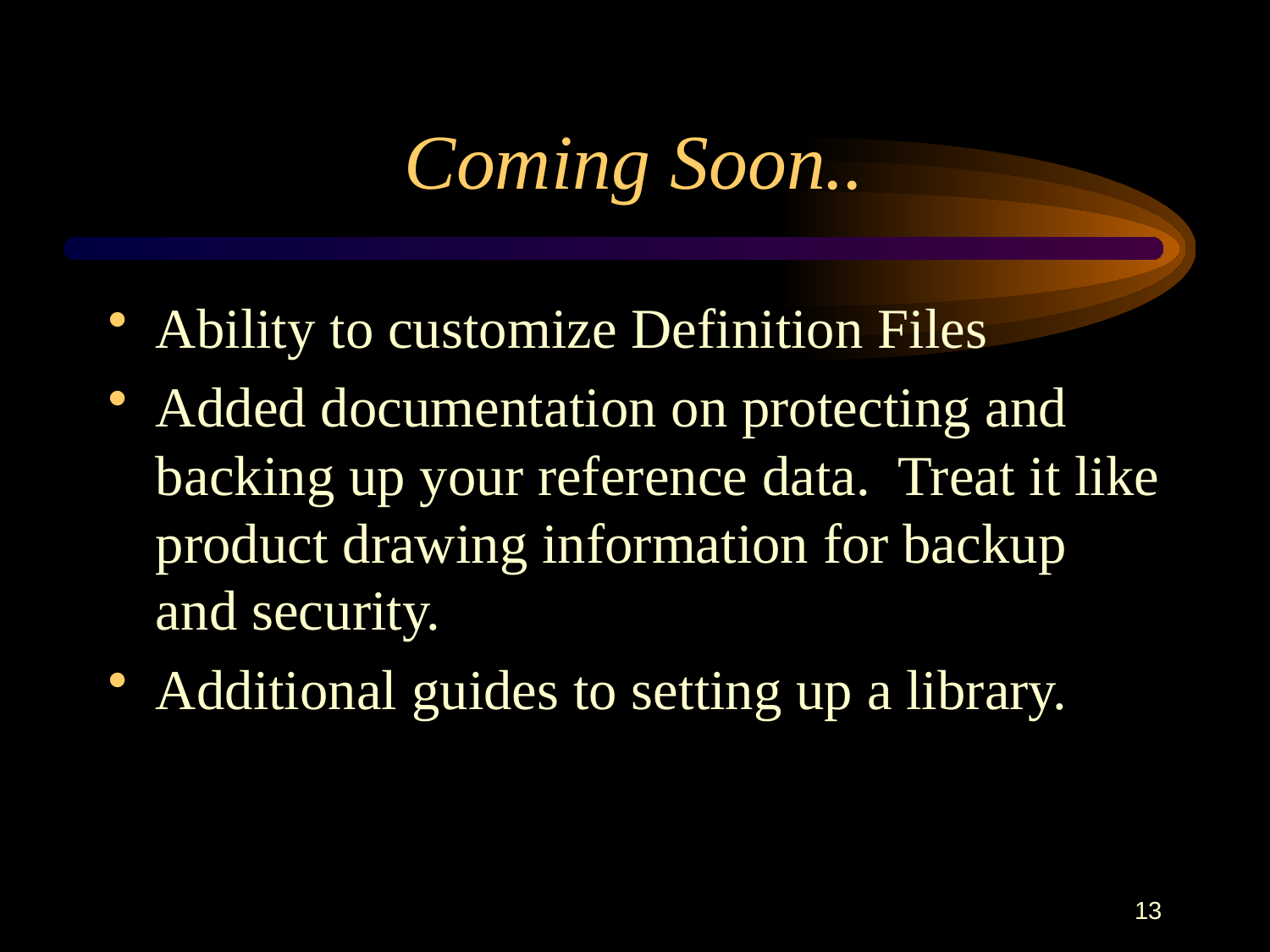

# Coming Soon..
Ability to customize Definition Files
Added documentation on protecting and backing up your reference data.  Treat it like product drawing information for backup and security.
Additional guides to setting up a library.
13